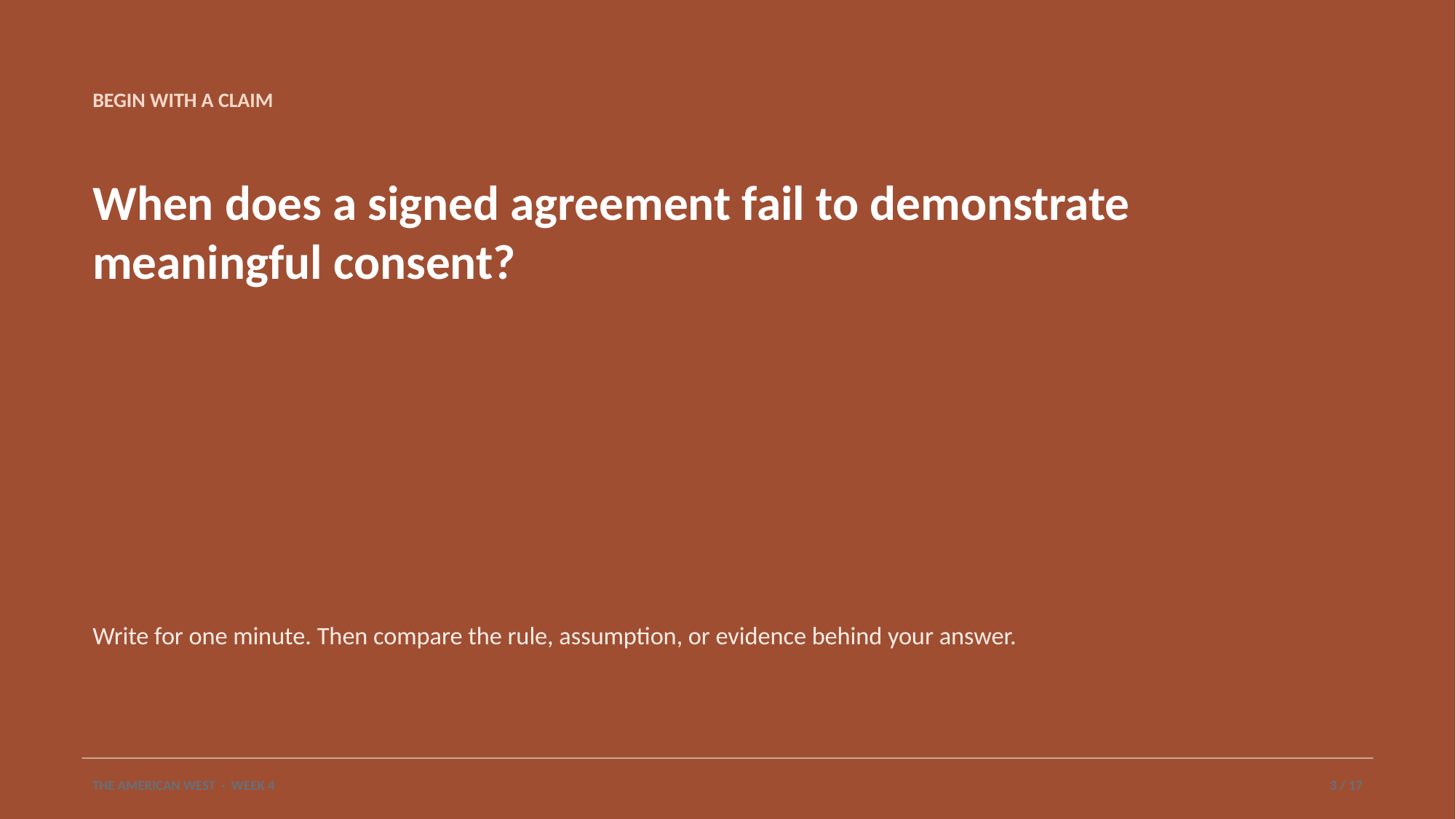

BEGIN WITH A CLAIM
When does a signed agreement fail to demonstrate meaningful consent?
Write for one minute. Then compare the rule, assumption, or evidence behind your answer.

THE AMERICAN WEST  ·  WEEK 4
3 / 17